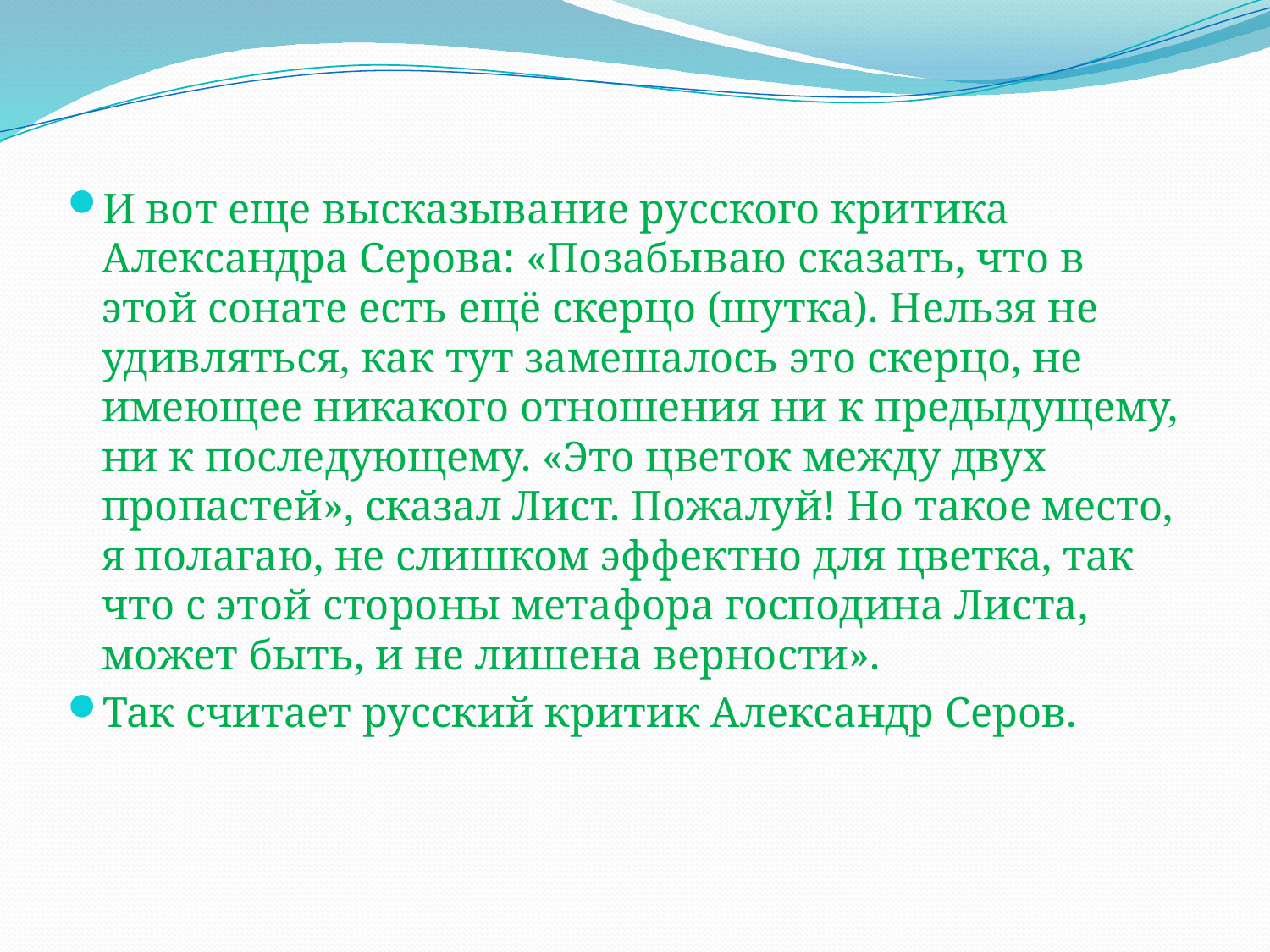

И вот еще высказывание русского критика Александра Серова: «Позабываю сказать, что в этой сонате есть ещё скерцо (шутка). Нельзя не удивляться, как тут замешалось это скерцо, не имеющее никакого отношения ни к предыдущему, ни к последующему. «Это цветок между двух пропастей», сказал Лист. Пожалуй! Но такое место, я полагаю, не слишком эффектно для цветка, так что с этой стороны метафора господина Листа, может быть, и не лишена верности».
Так считает русский критик Александр Серов.